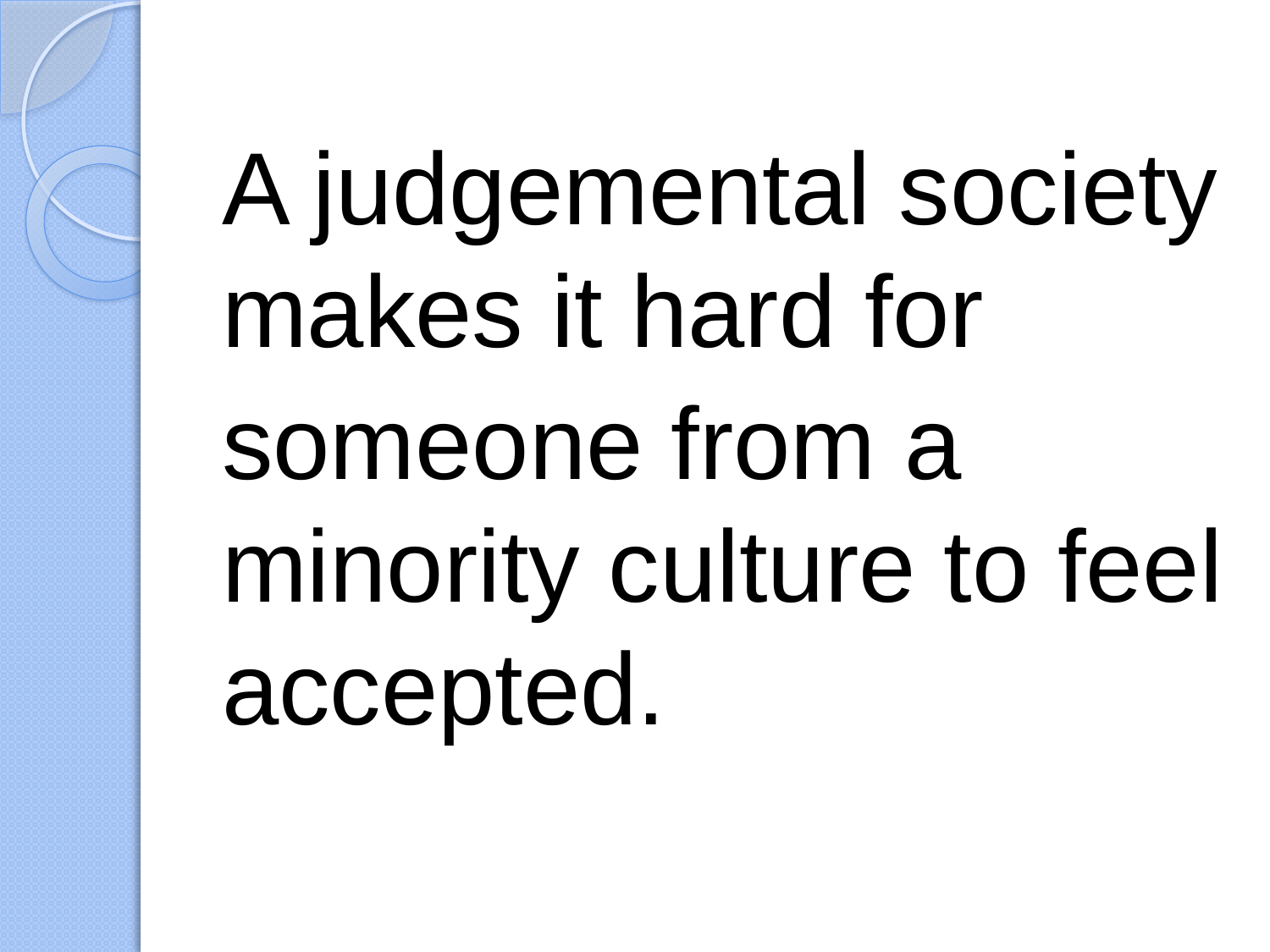

#
A judgemental society makes it hard for
someone from a minority culture to feel accepted.